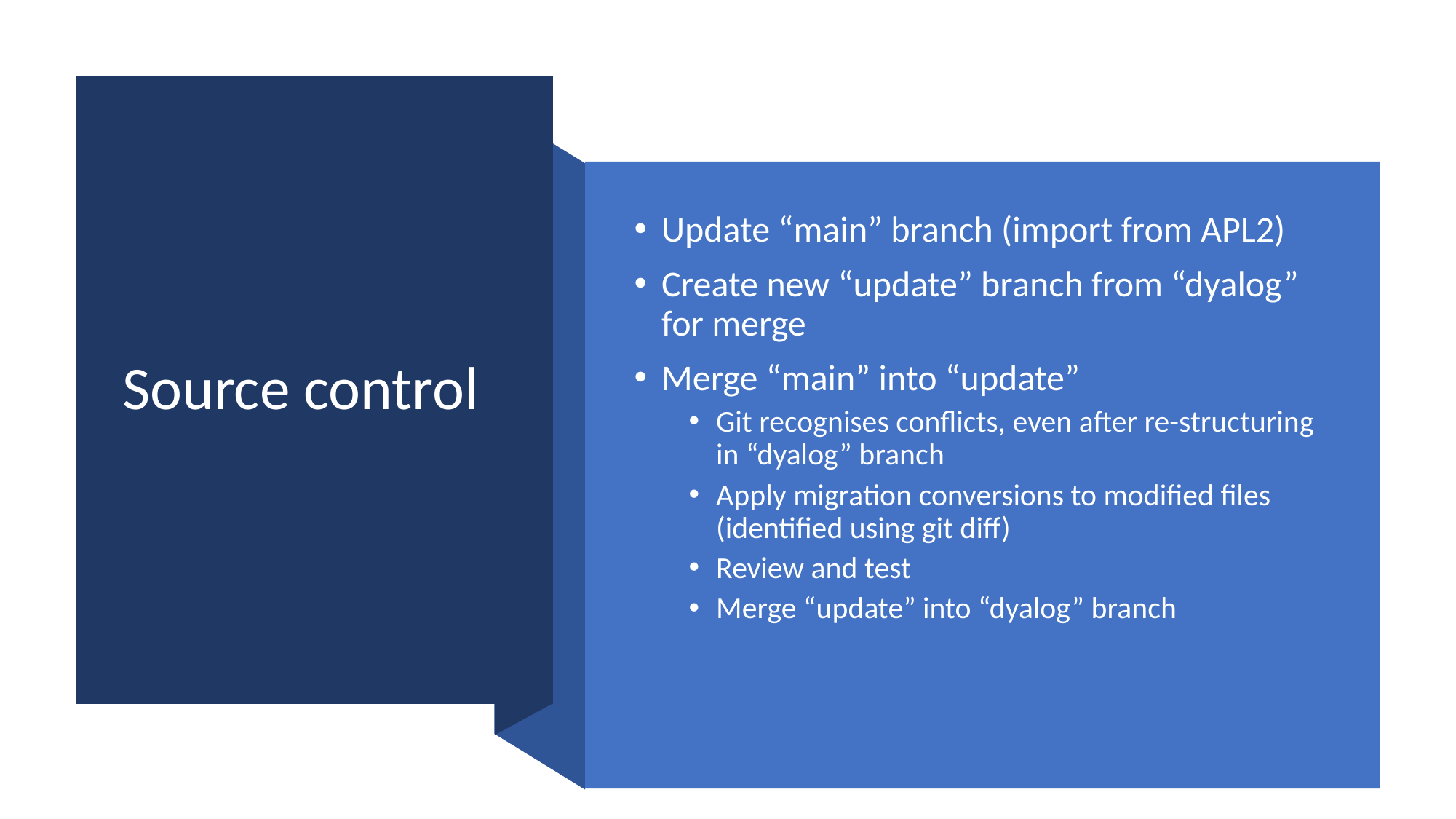

# Source control

Update “main” branch (import from APL2)
Create new “update” branch from “dyalog” for merge
Merge “main” into “update”
Git recognises conflicts, even after re-structuring in “dyalog” branch
Apply migration conversions to modified files (identified using git diff)
Review and test
Merge “update” into “dyalog” branch